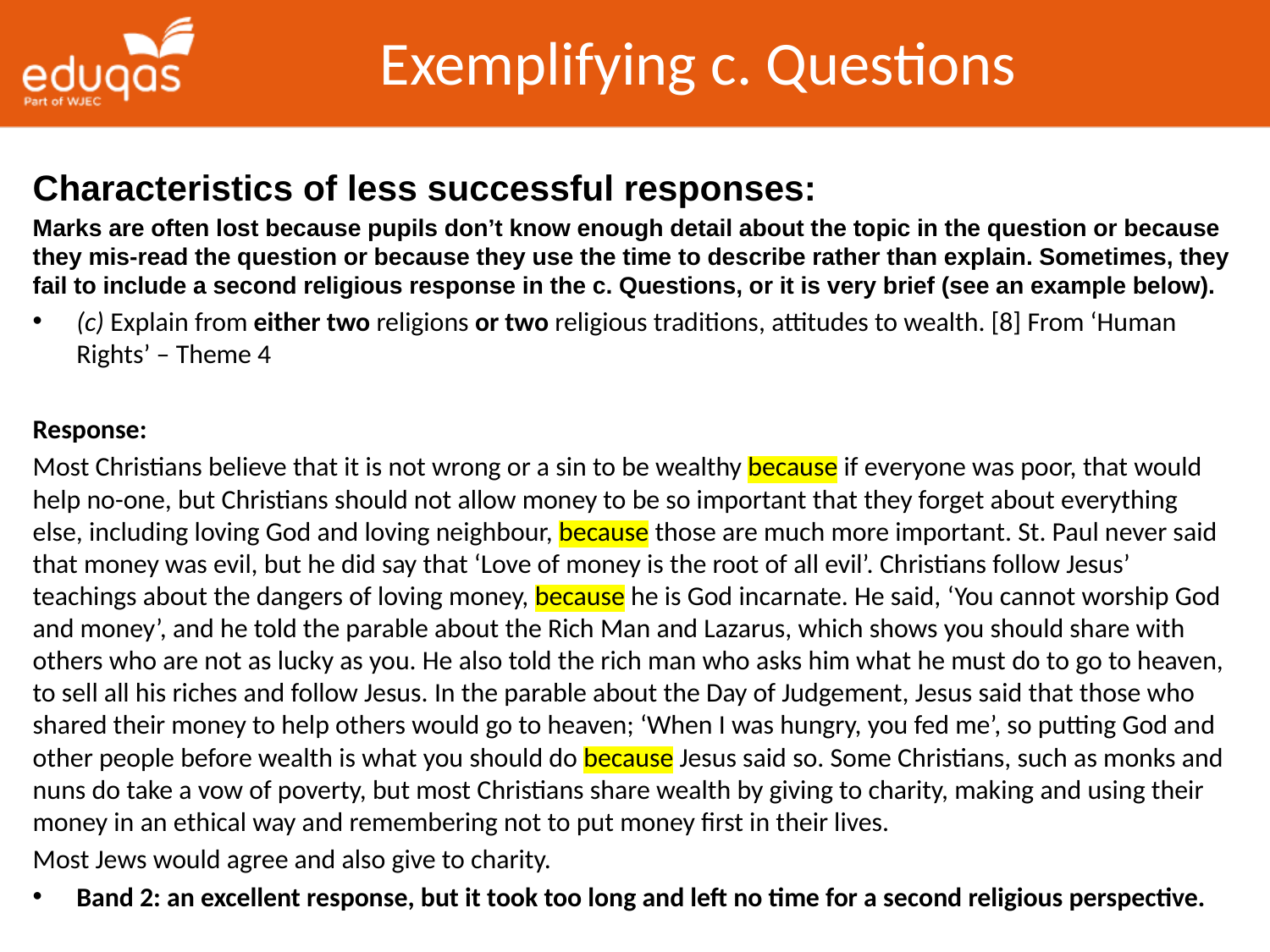

# Exemplifying c. Questions
Characteristics of less successful responses:
Marks are often lost because pupils don’t know enough detail about the topic in the question or because they mis-read the question or because they use the time to describe rather than explain. Sometimes, they fail to include a second religious response in the c. Questions, or it is very brief (see an example below).
(c) Explain from either two religions or two religious traditions, attitudes to wealth. [8] From ‘Human Rights’ – Theme 4

Response:
Most Christians believe that it is not wrong or a sin to be wealthy because if everyone was poor, that would help no-one, but Christians should not allow money to be so important that they forget about everything else, including loving God and loving neighbour, because those are much more important. St. Paul never said that money was evil, but he did say that ‘Love of money is the root of all evil’. Christians follow Jesus’ teachings about the dangers of loving money, because he is God incarnate. He said, ‘You cannot worship God and money’, and he told the parable about the Rich Man and Lazarus, which shows you should share with others who are not as lucky as you. He also told the rich man who asks him what he must do to go to heaven, to sell all his riches and follow Jesus. In the parable about the Day of Judgement, Jesus said that those who shared their money to help others would go to heaven; ‘When I was hungry, you fed me’, so putting God and other people before wealth is what you should do because Jesus said so. Some Christians, such as monks and nuns do take a vow of poverty, but most Christians share wealth by giving to charity, making and using their money in an ethical way and remembering not to put money first in their lives.
Most Jews would agree and also give to charity.
Band 2: an excellent response, but it took too long and left no time for a second religious perspective.